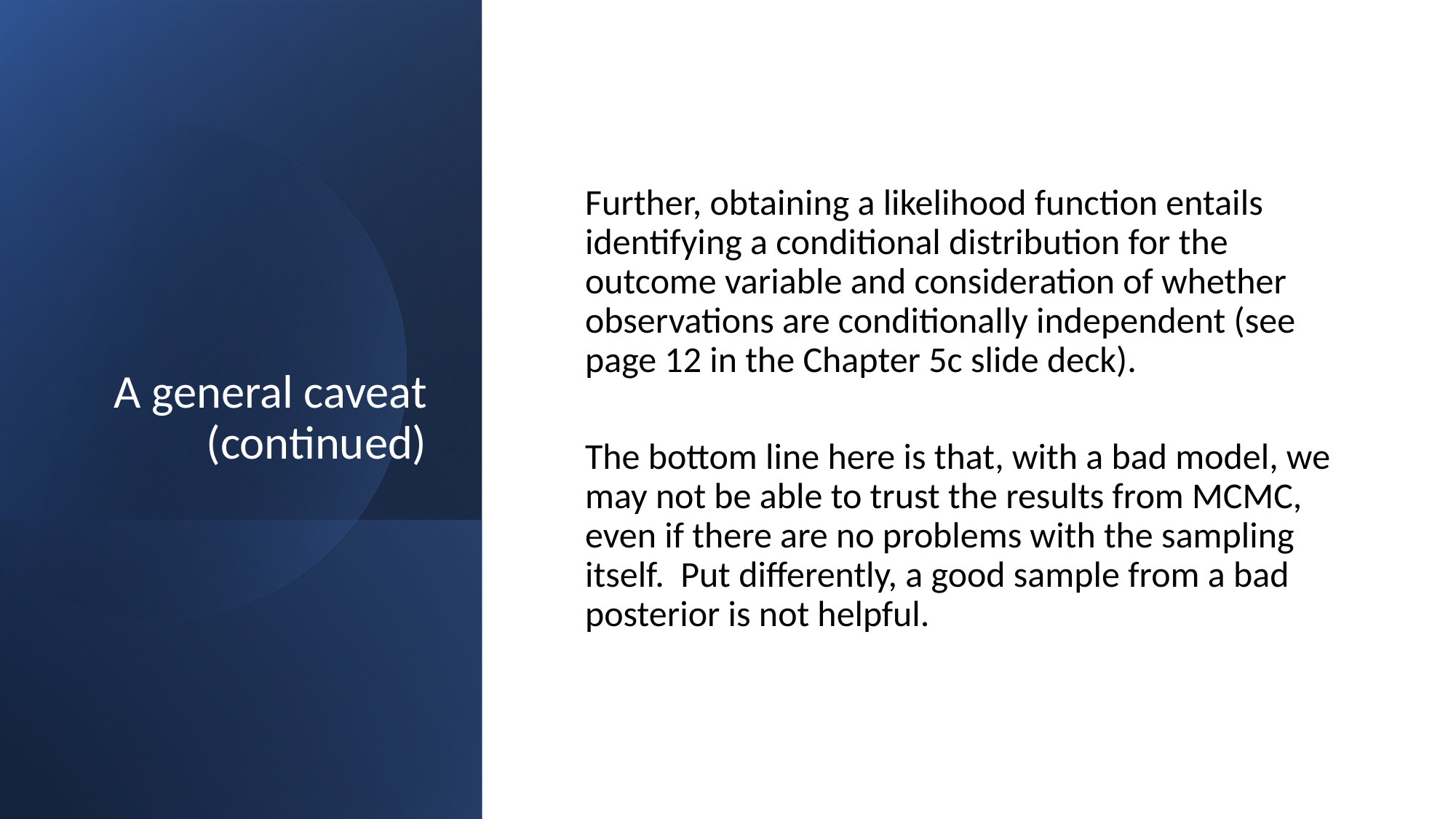

# A general caveat (continued)
Further, obtaining a likelihood function entails identifying a conditional distribution for the outcome variable and consideration of whether observations are conditionally independent (see page 12 in the Chapter 5c slide deck).

The bottom line here is that, with a bad model, we may not be able to trust the results from MCMC, even if there are no problems with the sampling itself.  Put differently, a good sample from a bad posterior is not helpful.